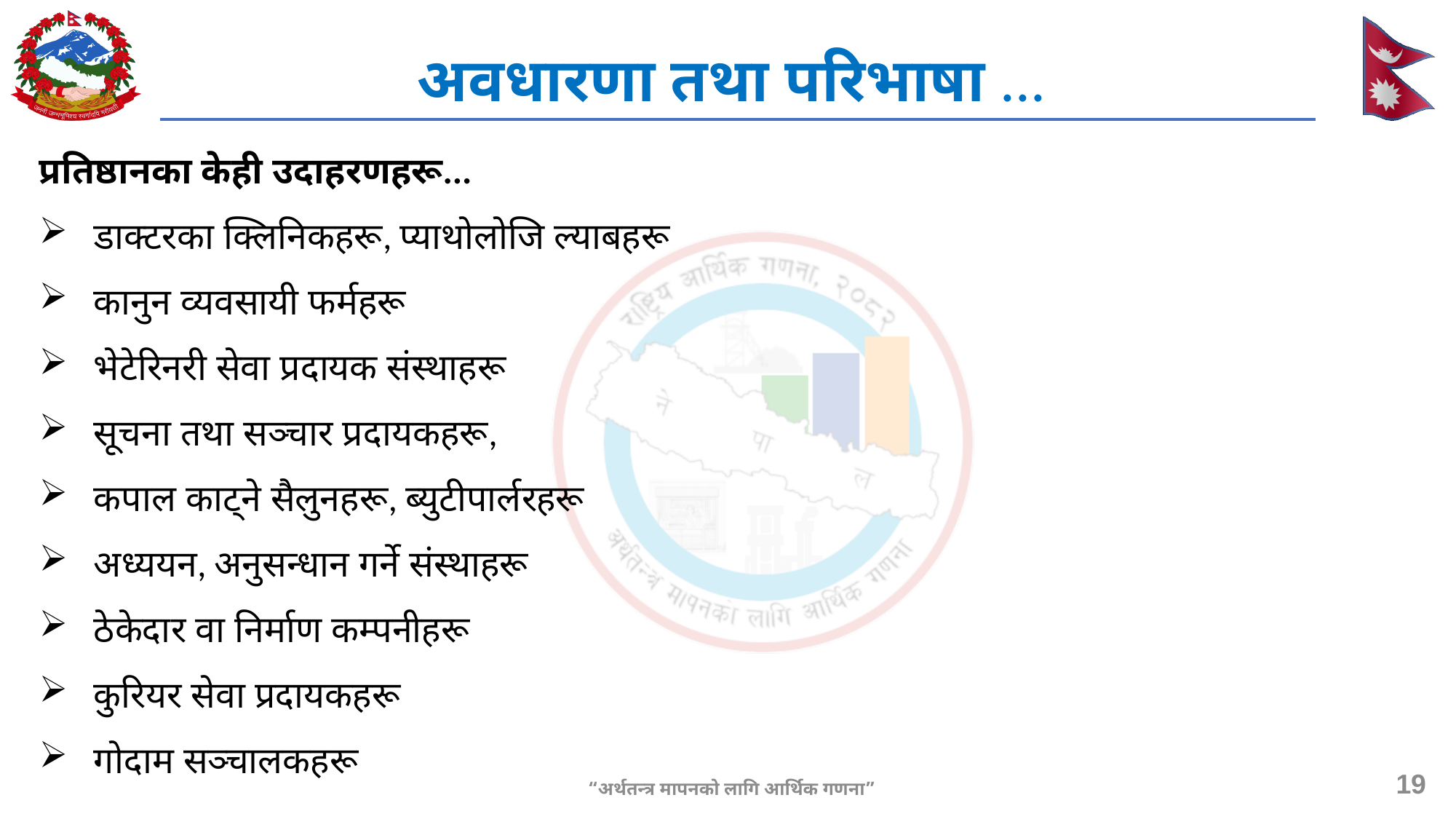

# अवधारणा तथा परिभाषा ...
प्रतिष्ठानका केही उदाहरणहरू...
डाक्टरका क्लिनिकहरू, प्याथोलोजि ल्याबहरू
कानुन व्यवसायी फर्महरू
भेटेरिनरी सेवा प्रदायक संस्थाहरू
सूचना तथा सञ्चार प्रदायकहरू,
कपाल काट्ने सैलुनहरू, ब्युटीपार्लरहरू
अध्ययन, अनुसन्धान गर्ने संस्थाहरू
ठेकेदार वा निर्माण कम्पनीहरू
कुरियर सेवा प्रदायकहरू
गोदाम सञ्चालकहरू

19
“अर्थतन्त्र मापनको लागि आर्थिक गणना”